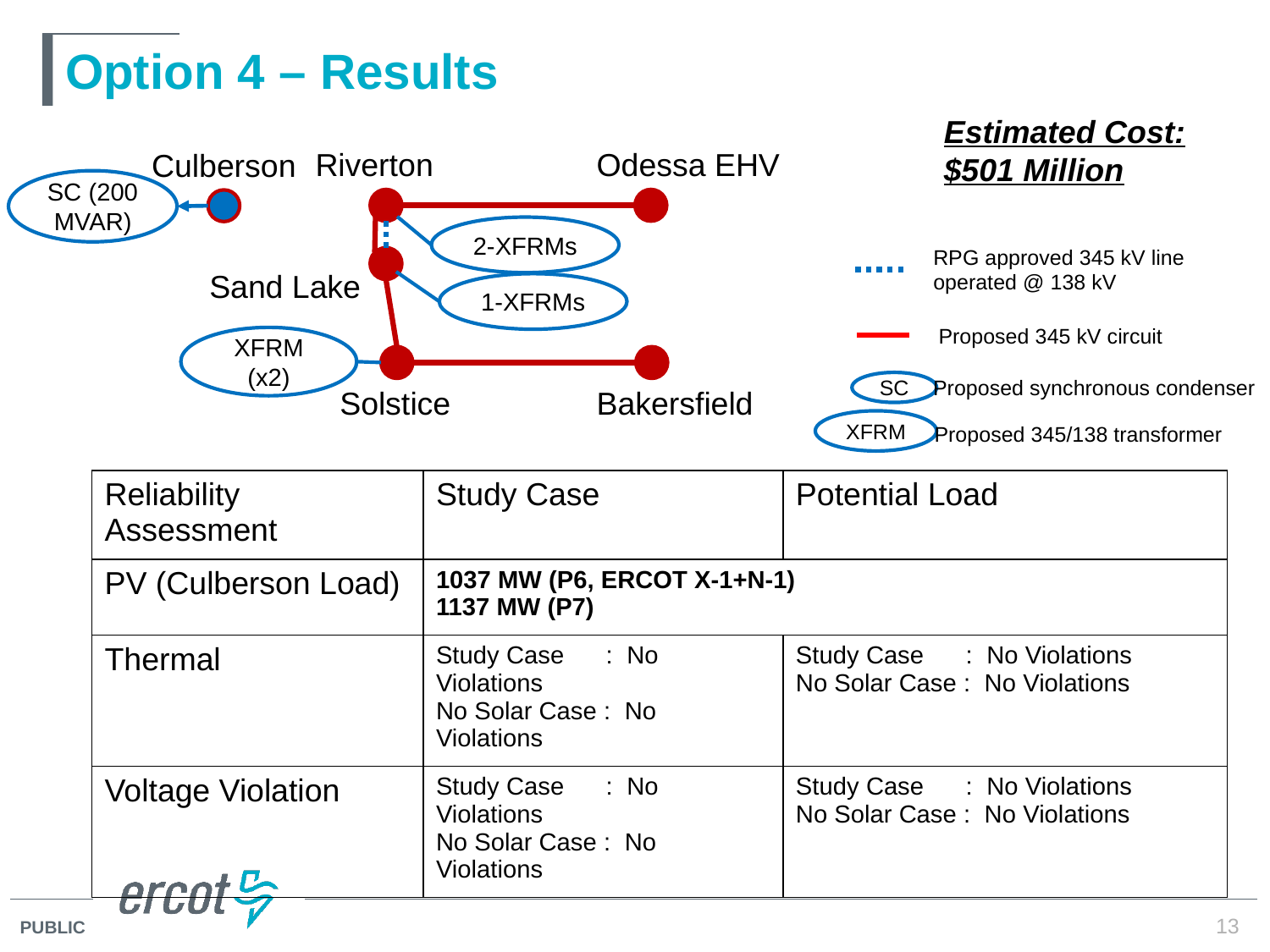

# Option 4 – Results
Estimated Cost: $501 Million
Riverton
Odessa EHV
Culberson
SC (200 MVAR)

2-XFRMs
RPG approved 345 kV line
operated @ 138 kV

Sand Lake
1-XFRMs
Proposed 345 kV circuit
XFRM (x2)

Proposed synchronous condenser
SC
Solstice
Bakersfield
XFRM
Proposed 345/138 transformer
| Reliability Assessment | Study Case | Potential Load |
| --- | --- | --- |
| PV (Culberson Load) | 1037 MW (P6, ERCOT X-1+N-1) 1137 MW (P7) |  |
| Thermal | Study Case : No Violations No Solar Case : No Violations | Study Case : No Violations No Solar Case : No Violations |
| Voltage Violation | Study Case : No Violations No Solar Case : No Violations | Study Case : No Violations No Solar Case : No Violations |
13